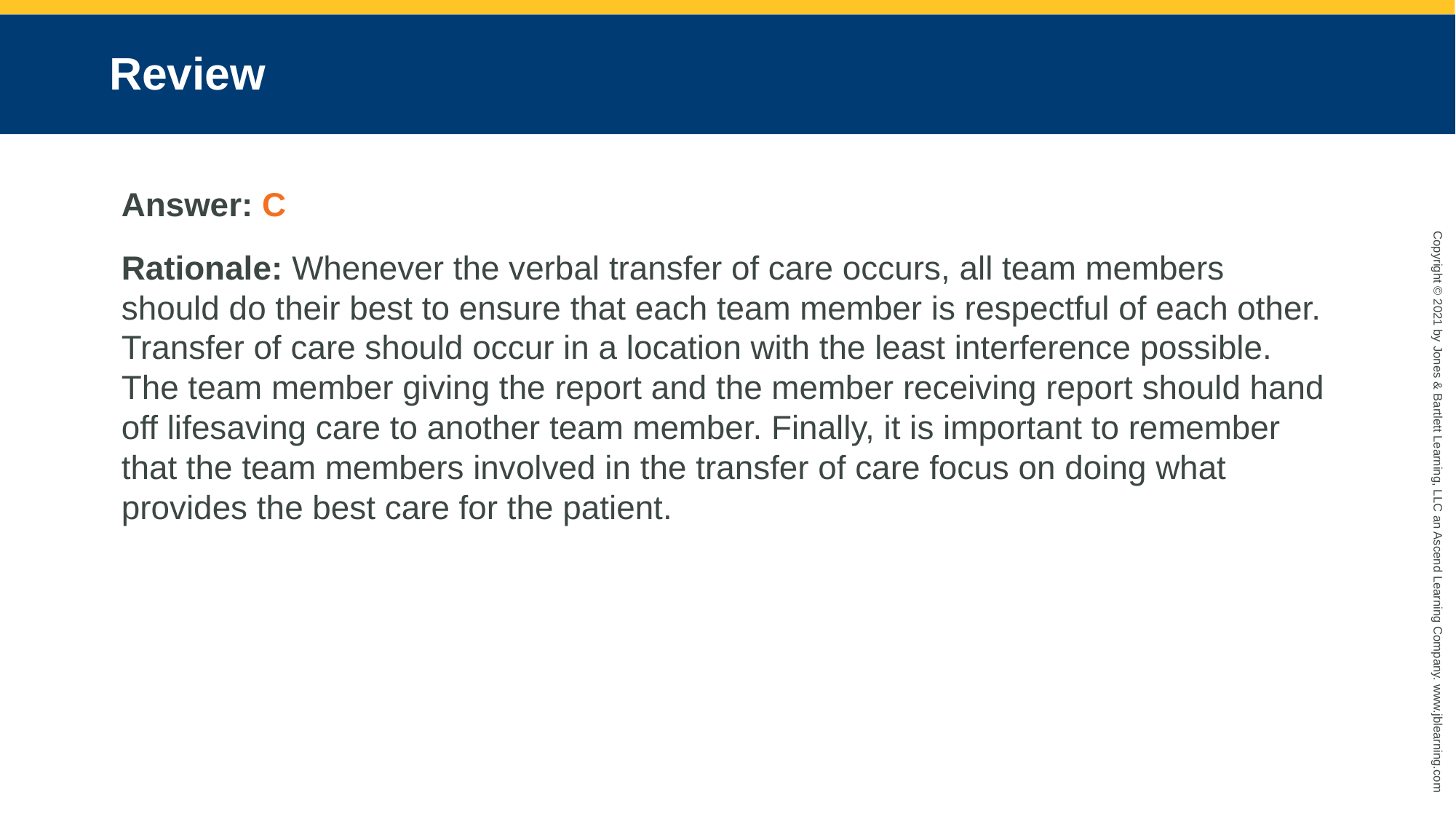

# Review
Answer: C
Rationale: Whenever the verbal transfer of care occurs, all team members should do their best to ensure that each team member is respectful of each other. Transfer of care should occur in a location with the least interference possible. The team member giving the report and the member receiving report should hand off lifesaving care to another team member. Finally, it is important to remember that the team members involved in the transfer of care focus on doing what provides the best care for the patient.